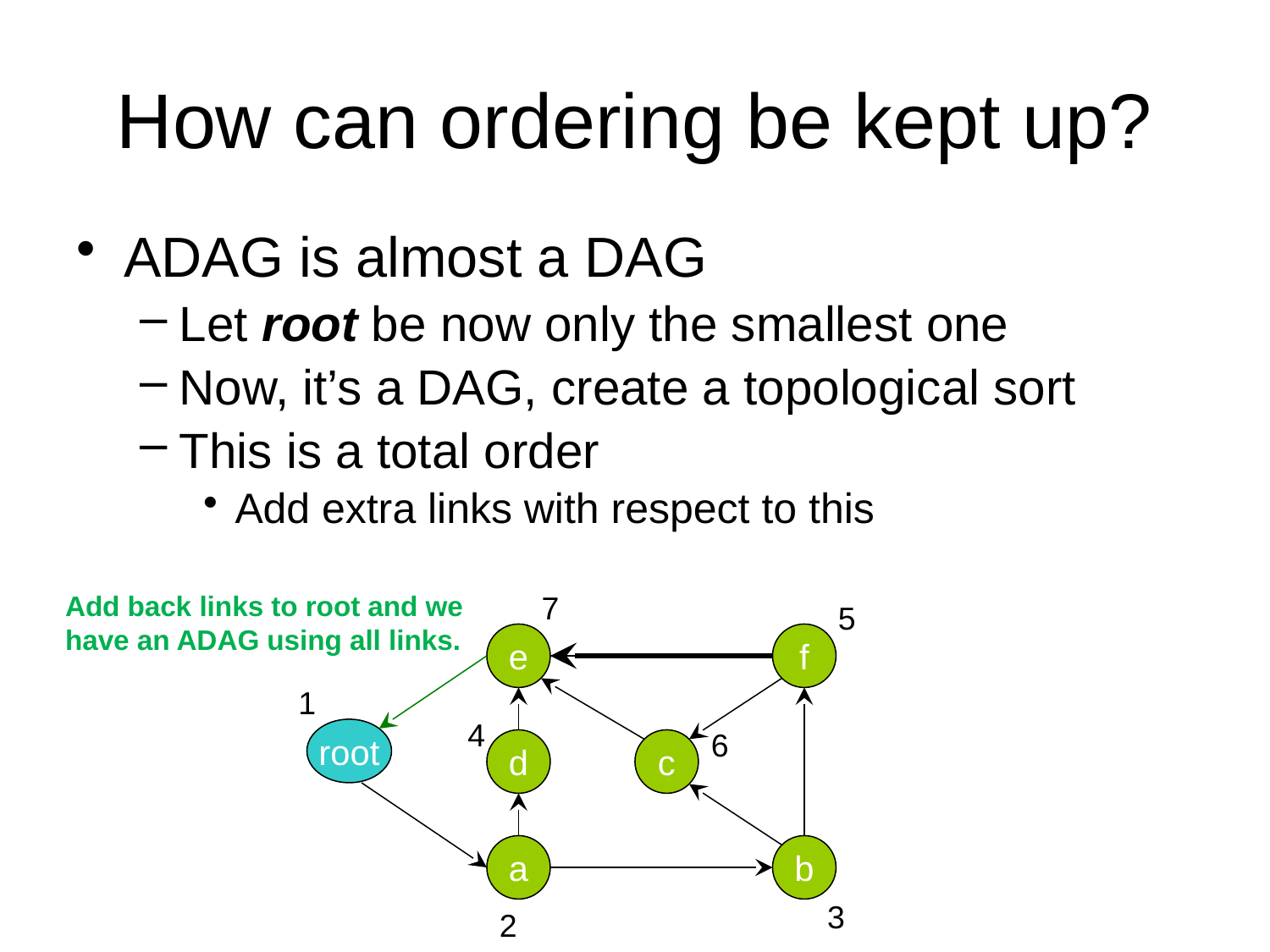

# How can ordering be kept up?
ADAG is almost a DAG
Let root be now only the smallest one
Now, it’s a DAG, create a topological sort
This is a total order
Add extra links with respect to this
Add back links to root and we have an ADAG using all links.
7
5
e
f
1
4
root
6
d
c
a
b
3
2